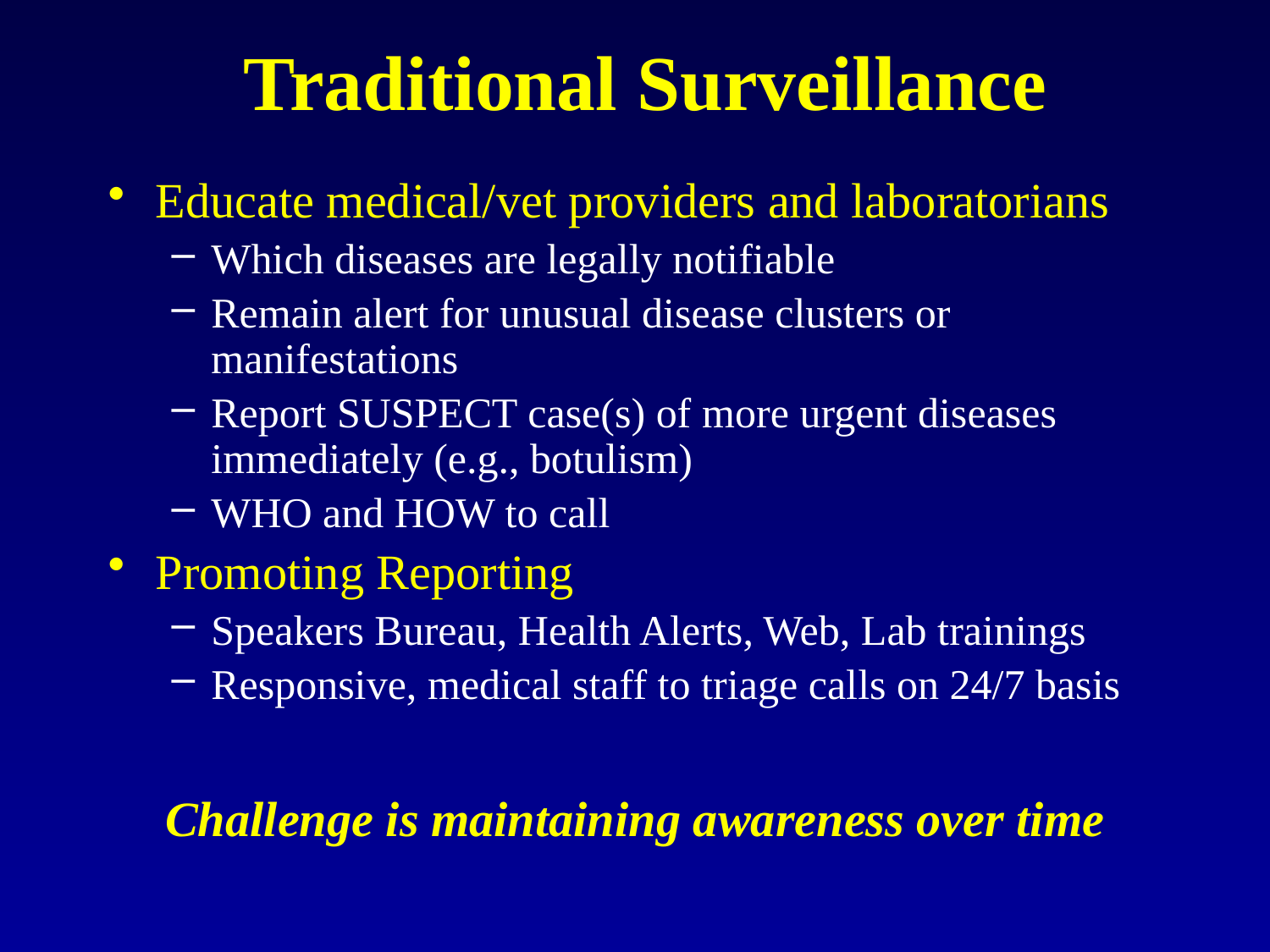

# Traditional Surveillance
Educate medical/vet providers and laboratorians
Which diseases are legally notifiable
Remain alert for unusual disease clusters or manifestations
Report SUSPECT case(s) of more urgent diseases immediately (e.g., botulism)
WHO and HOW to call
Promoting Reporting
Speakers Bureau, Health Alerts, Web, Lab trainings
Responsive, medical staff to triage calls on 24/7 basis

Challenge is maintaining awareness over time